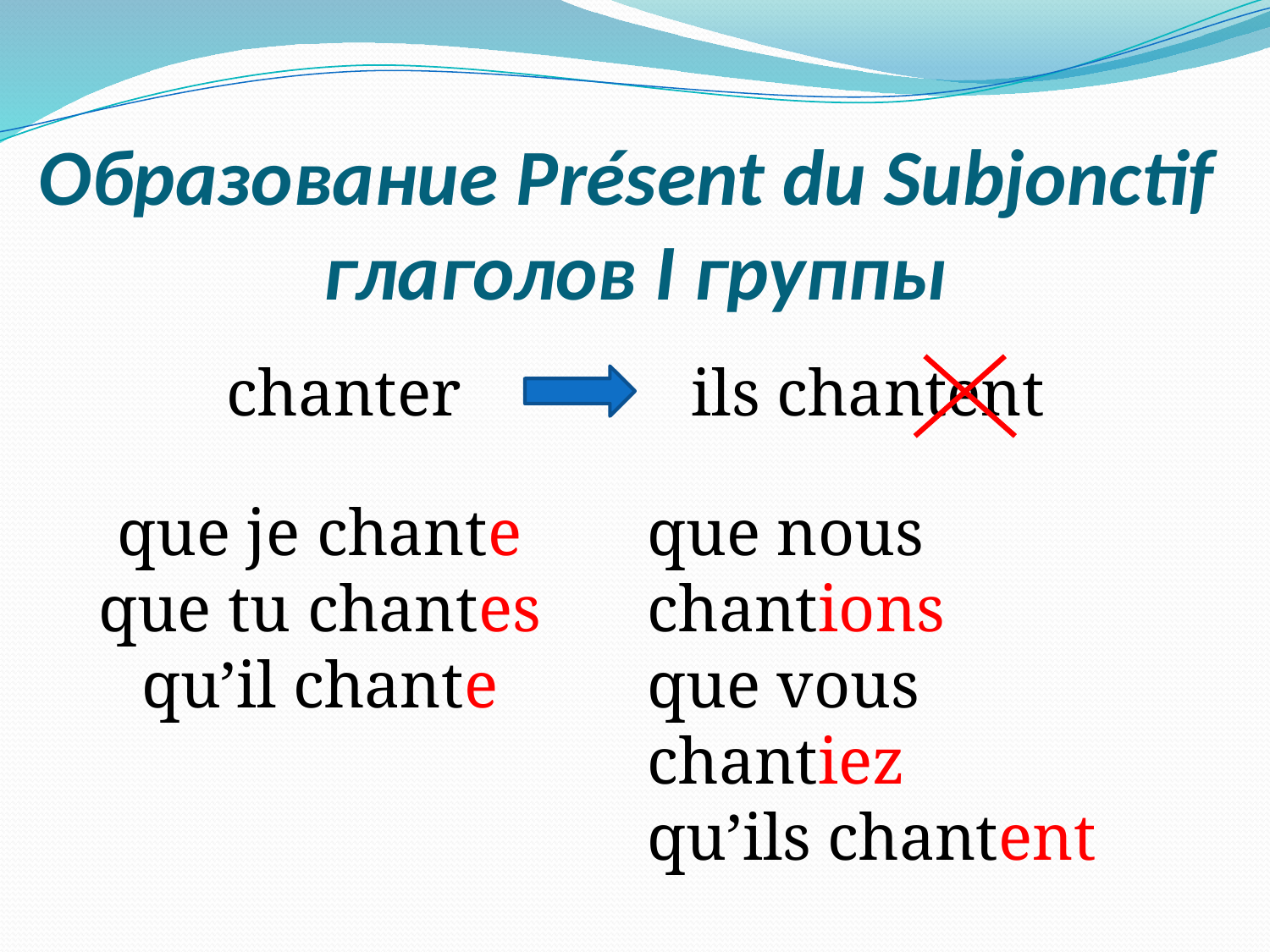

# Образование Présent du Subjonctif глаголов I группы
chanter              ils chantent

que je chante
que tu chantes
qu’il chante

que nous chantions
que vous chantiez
qu’ils chantent